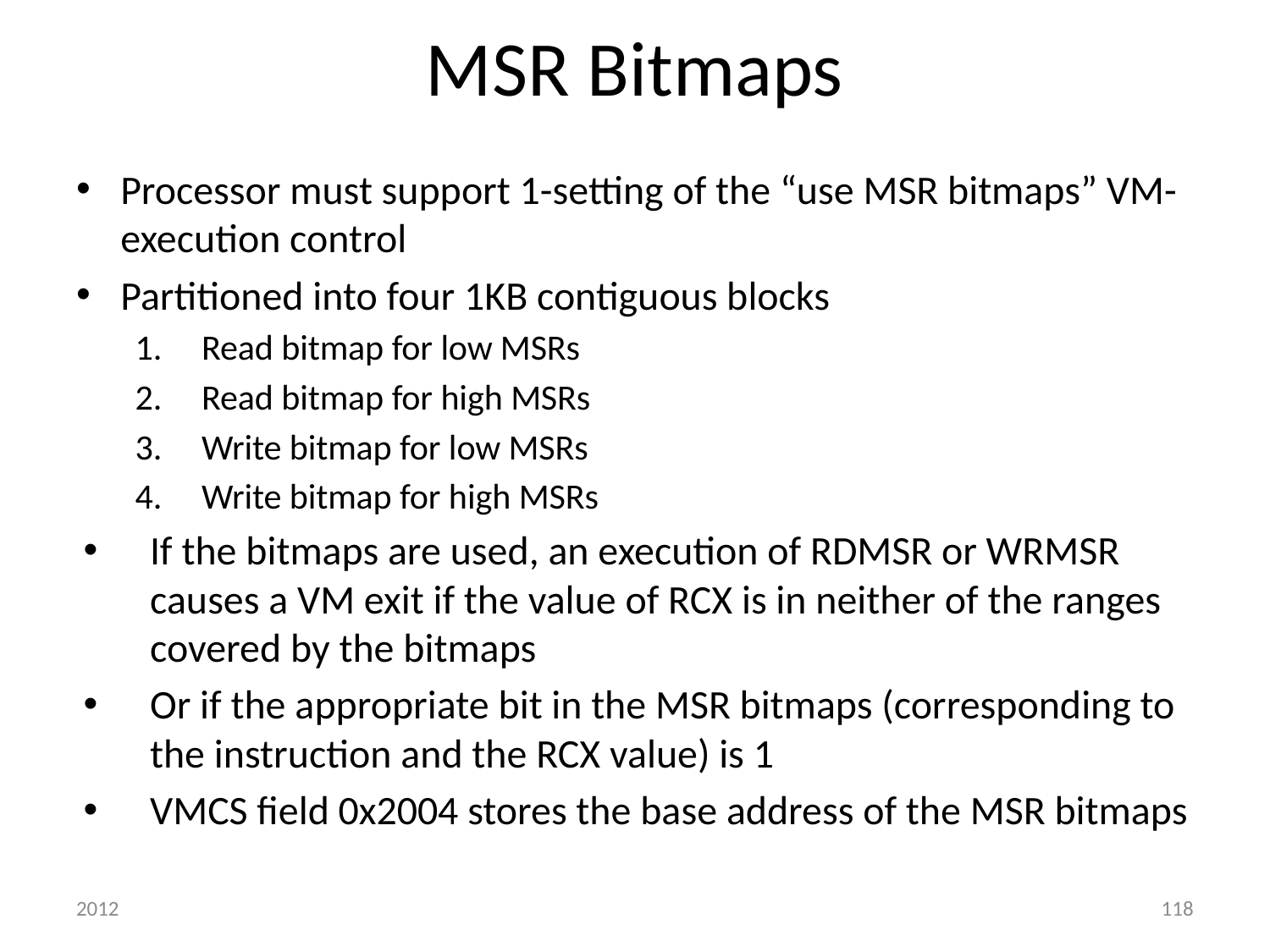

# MSR Bitmaps
Processor must support 1-setting of the “use MSR bitmaps” VM-execution control
Partitioned into four 1KB contiguous blocks
Read bitmap for low MSRs
Read bitmap for high MSRs
Write bitmap for low MSRs
Write bitmap for high MSRs
If the bitmaps are used, an execution of RDMSR or WRMSR causes a VM exit if the value of RCX is in neither of the ranges covered by the bitmaps
Or if the appropriate bit in the MSR bitmaps (corresponding to the instruction and the RCX value) is 1
VMCS field 0x2004 stores the base address of the MSR bitmaps
2012

118